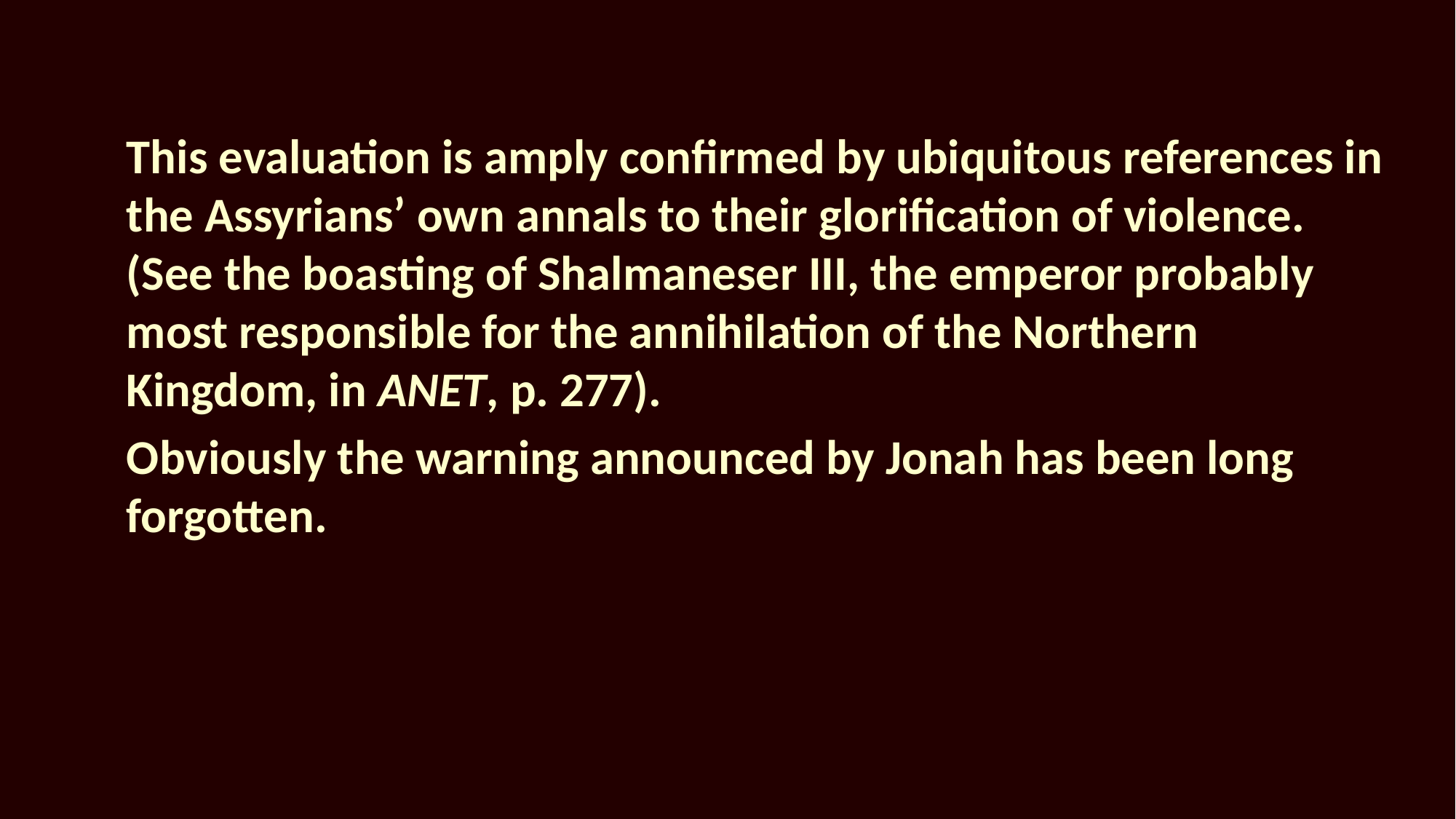

This evaluation is amply confirmed by ubiquitous references in the Assyrians’ own annals to their glorification of violence. (See the boasting of Shalmaneser III, the emperor probably most responsible for the annihilation of the Northern Kingdom, in ANET, p. 277).
Obviously the warning announced by Jonah has been long forgotten.